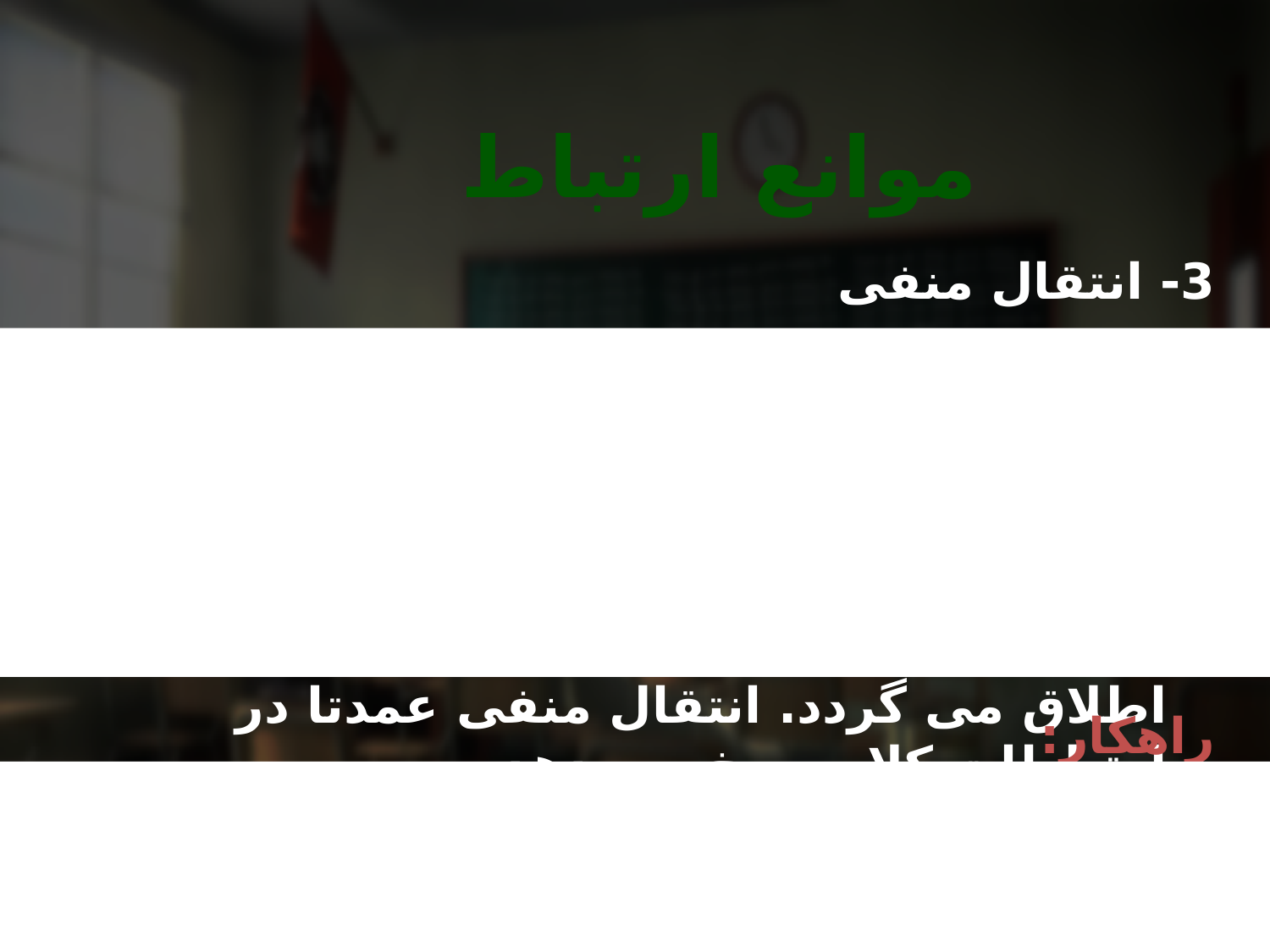

موانع ارتباط
3- انتقال منفی
برای درک یک موضوع فرد بر اساس تجارب قبلی خود اقدام به درک آن موضوع می کند. هر گاه تجارب قبلی فرد را در درک موضوع جدید یاری دهد انتقال صحیح یا مثبت رخ می دهد. اما اگر تجارب گذشته باعث سردرگمی می شود، به چنین وضعی انتقال منفی اطلاق می گردد. انتقال منفی عمدتا در ارتباطات کلامی رخ می دهد.

راهکار:
برای از بین بردن اثر انتقال منفی ایجاد ارتباط از کانالهای مختلف به ویژه استفاده از عکس، اسلاید، فیلم در آموزش است.